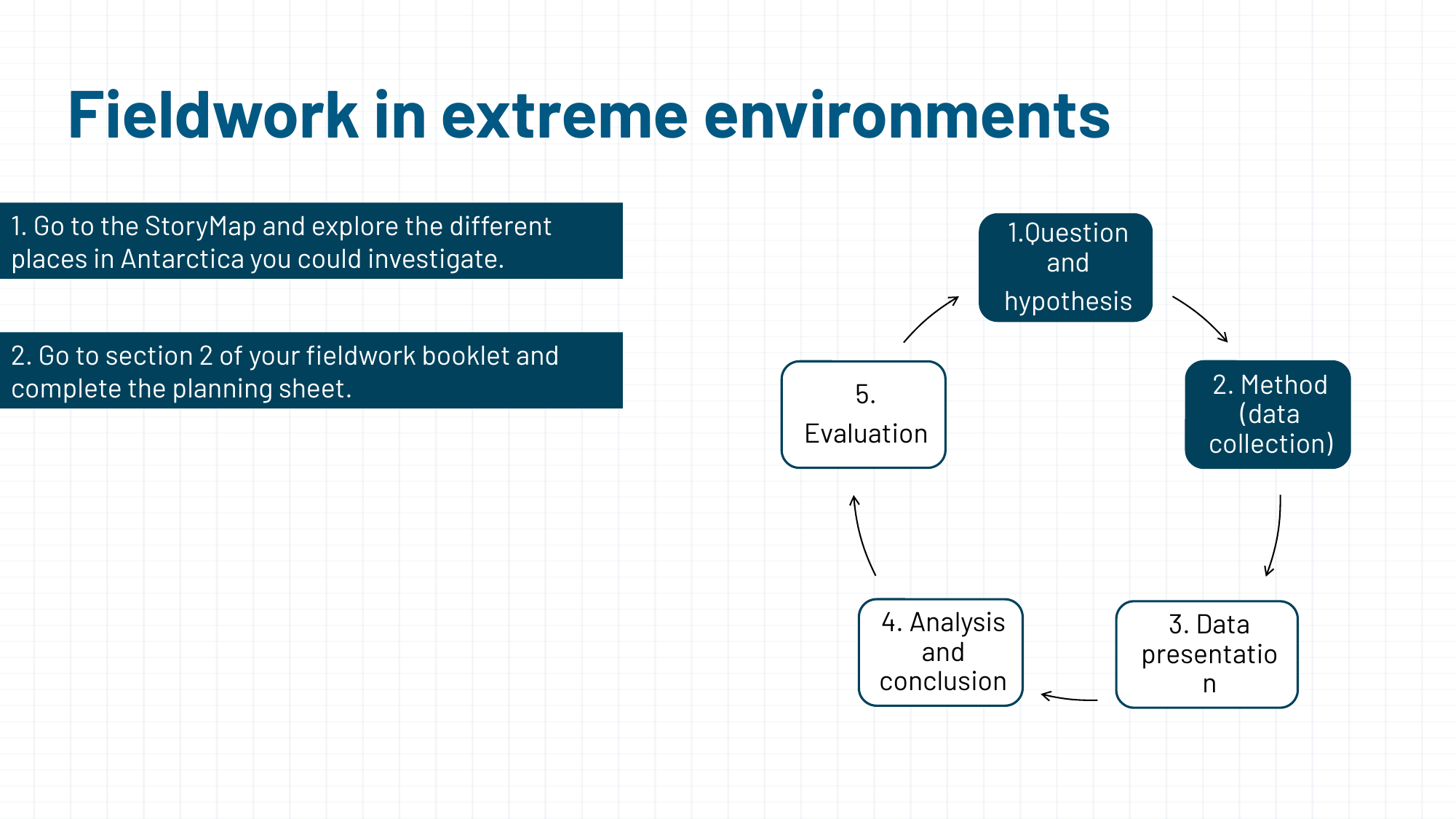

# Fieldwork in extreme environments
1. Go to the StoryMap and explore the different places in Antarctica you could investigate.
1.Question and
hypothesis
2. Method (data collection)
3. Data presentation
4. Analysis and conclusion
5.
Evaluation
2. Go to section 2 of your fieldwork booklet and complete the planning sheet.